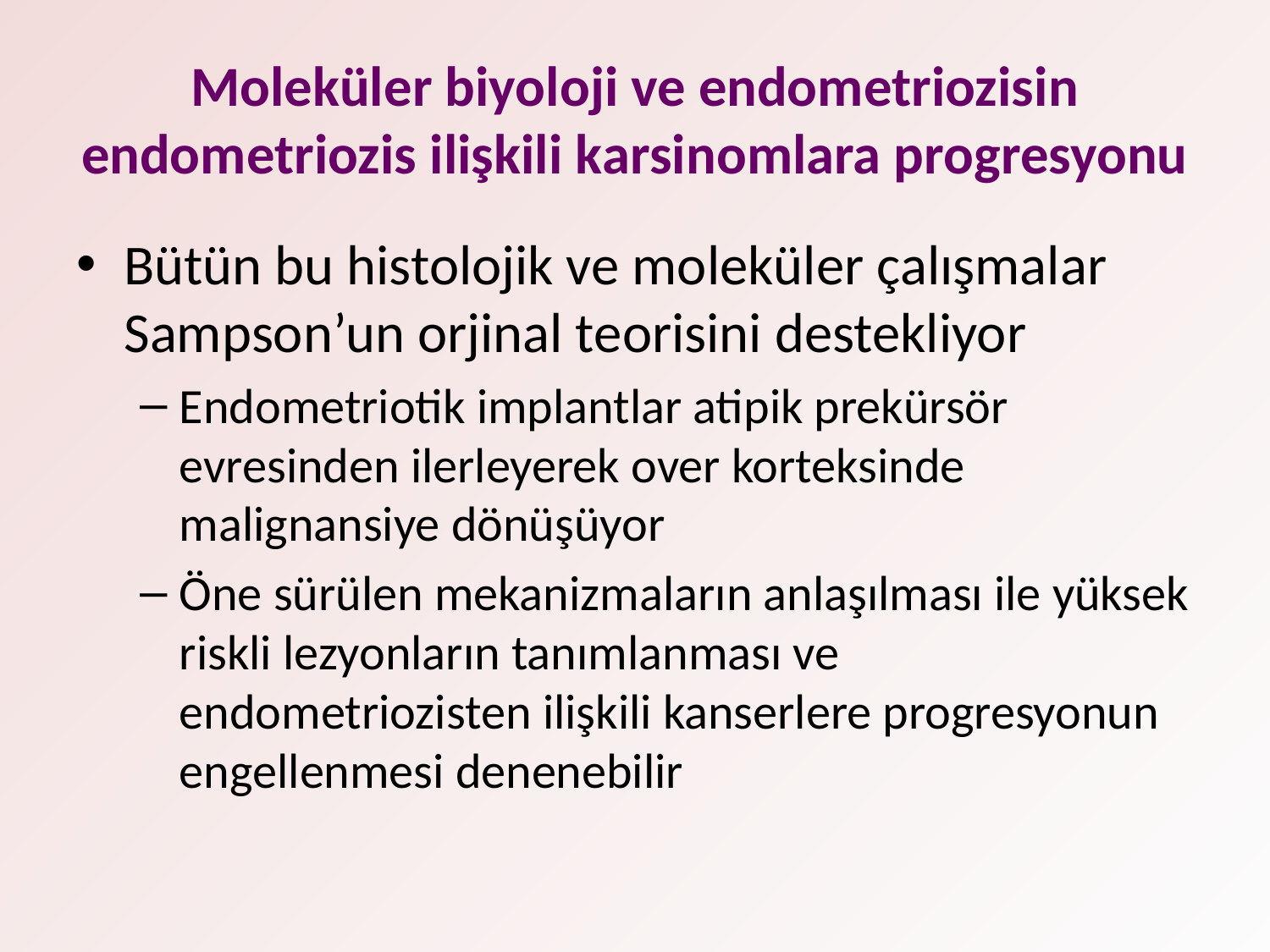

# Moleküler biyoloji ve endometriozisin endometriozis ilişkili karsinomlara progresyonu
Bütün bu histolojik ve moleküler çalışmalar Sampson’un orjinal teorisini destekliyor
Endometriotik implantlar atipik prekürsör evresinden ilerleyerek over korteksinde malignansiye dönüşüyor
Öne sürülen mekanizmaların anlaşılması ile yüksek riskli lezyonların tanımlanması ve endometriozisten ilişkili kanserlere progresyonun engellenmesi denenebilir